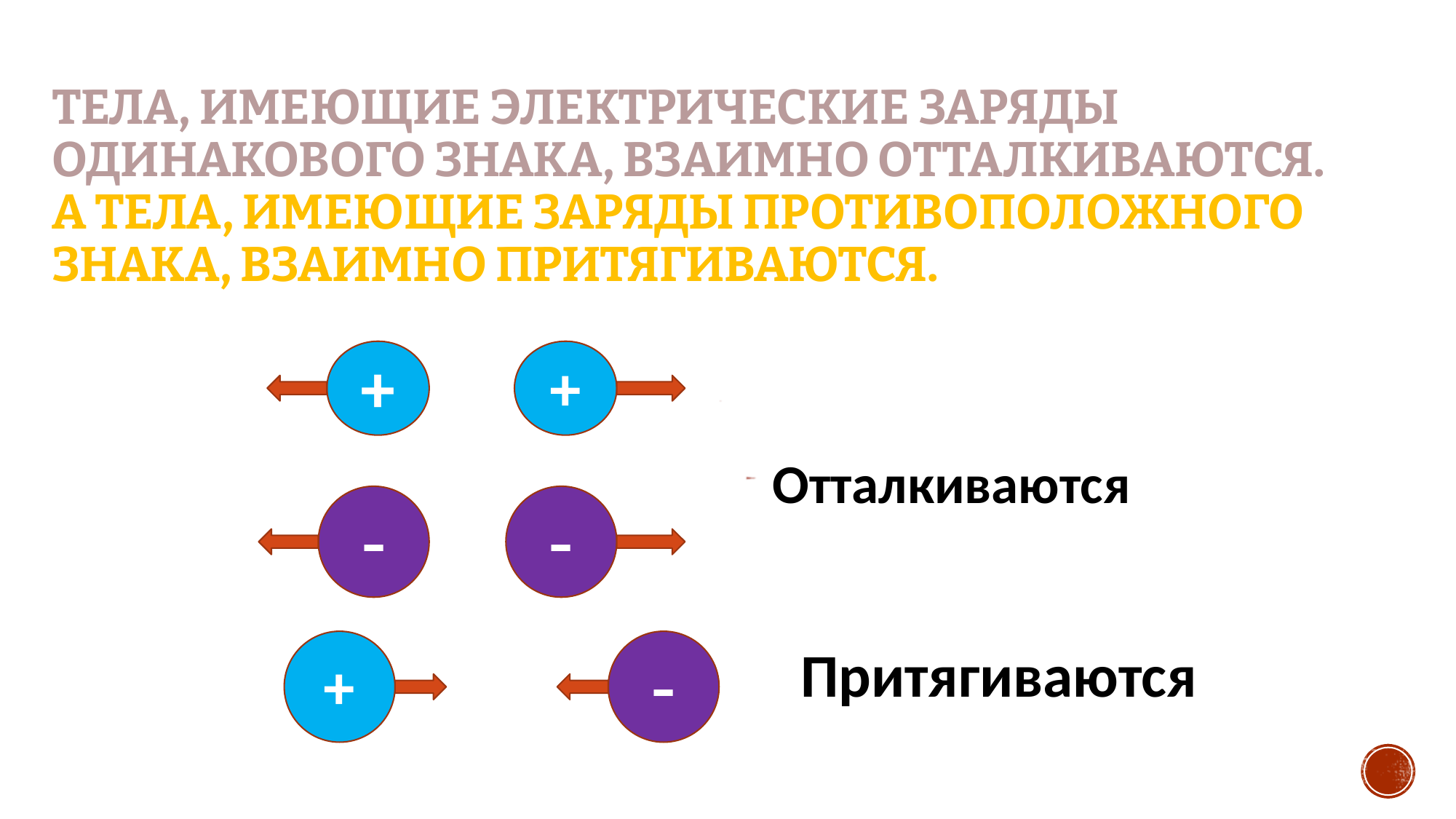

# Тела, имеющие электрические заряды одинакового знака, взаимно отталкиваются. А тела, имеющие заряды противоположного знака, взаимно притягиваются.
+
+

Отталкиваются
-
-

+
-
Притягиваются